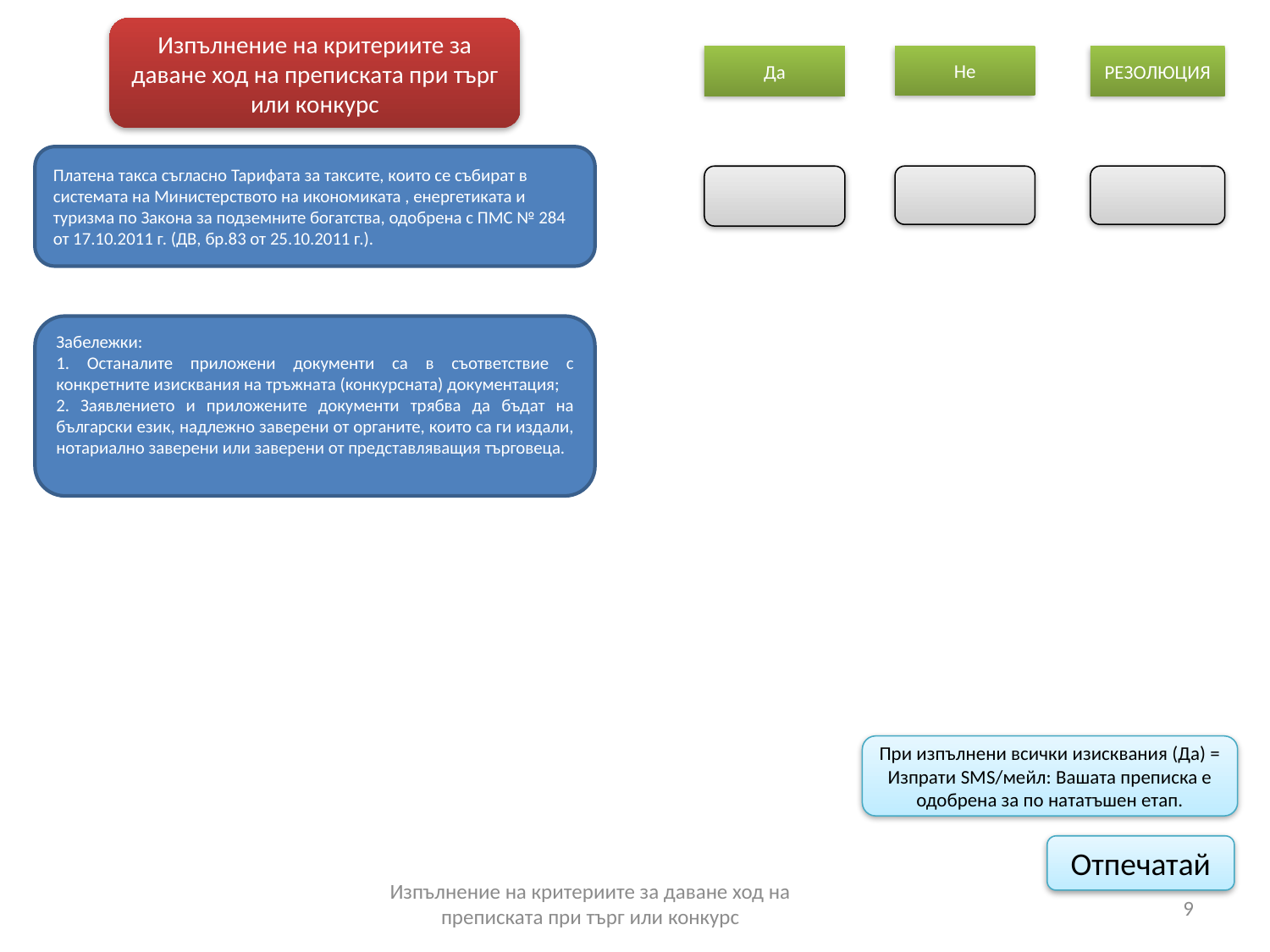

Изпълнение на критериите за даване ход на преписката при търг или конкурс
Да
Не
РЕЗОЛЮЦИЯ
Платена такса съгласно Тарифата за таксите, които се събират в системата на Министерството на икономиката , енергетиката и туризма по Закона за подземните богатства, одобрена с ПМС № 284 от 17.10.2011 г. (ДВ, бр.83 от 25.10.2011 г.).

Забележки:
1. Останалите приложени документи са в съответствие с конкретните изисквания на тръжната (конкурсната) документация;
2. Заявлението и приложените документи трябва да бъдат на български език, надлежно заверени от органите, които са ги издали, нотариално заверени или заверени от представляващия търговеца.

При изпълнени всички изисквания (Да) = Изпрати SMS/мейл: Вашата преписка е одобрена за по нататъшен етап.
Отпечатай

Изпълнение на критериите за даване ход на преписката при търг или конкурс

9